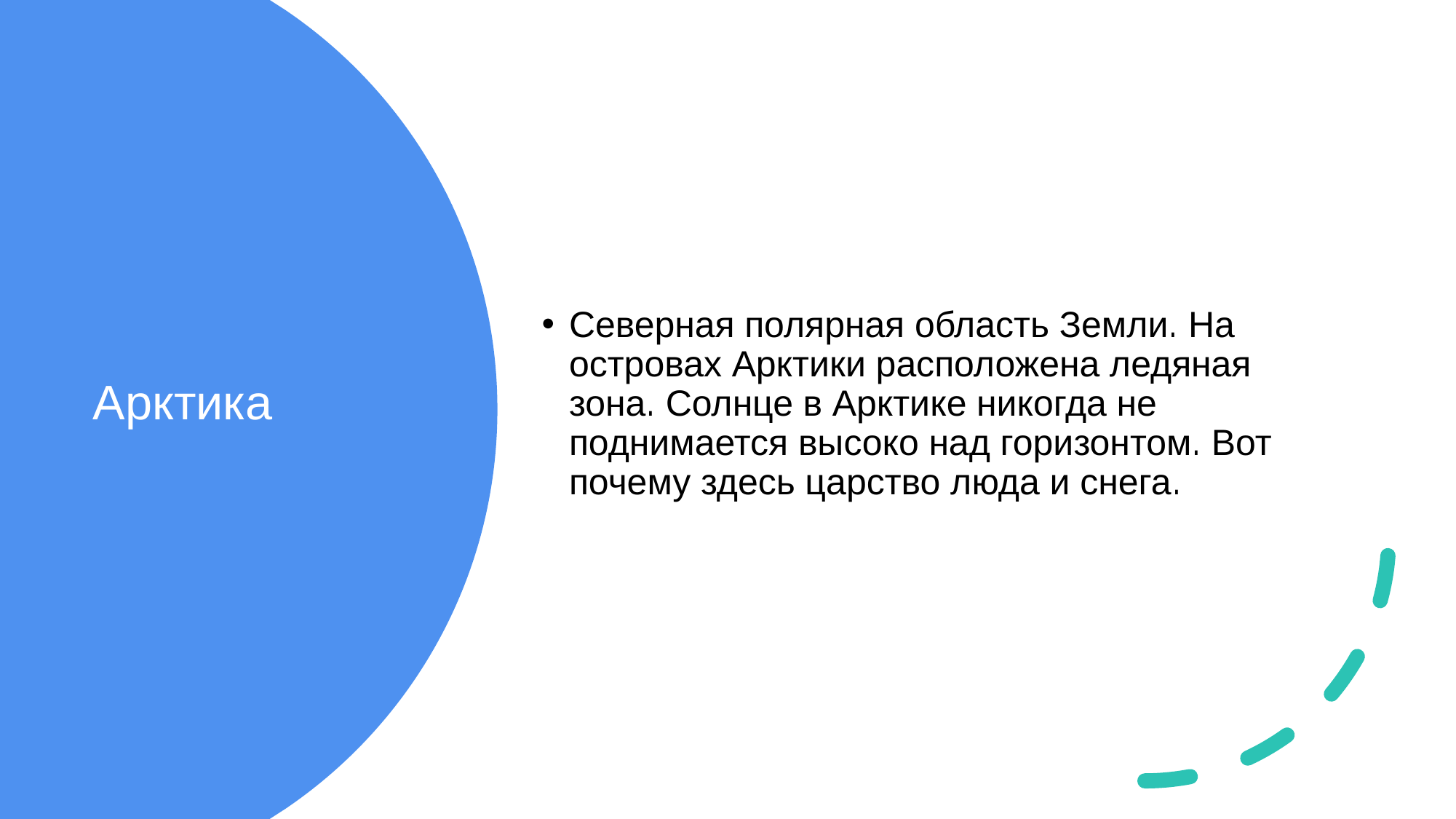

Северная полярная область Земли. На островах Арктики расположена ледяная зона. Солнце в Арктике никогда не поднимается высоко над горизонтом. Вот почему здесь царство люда и снега.
# Арктика